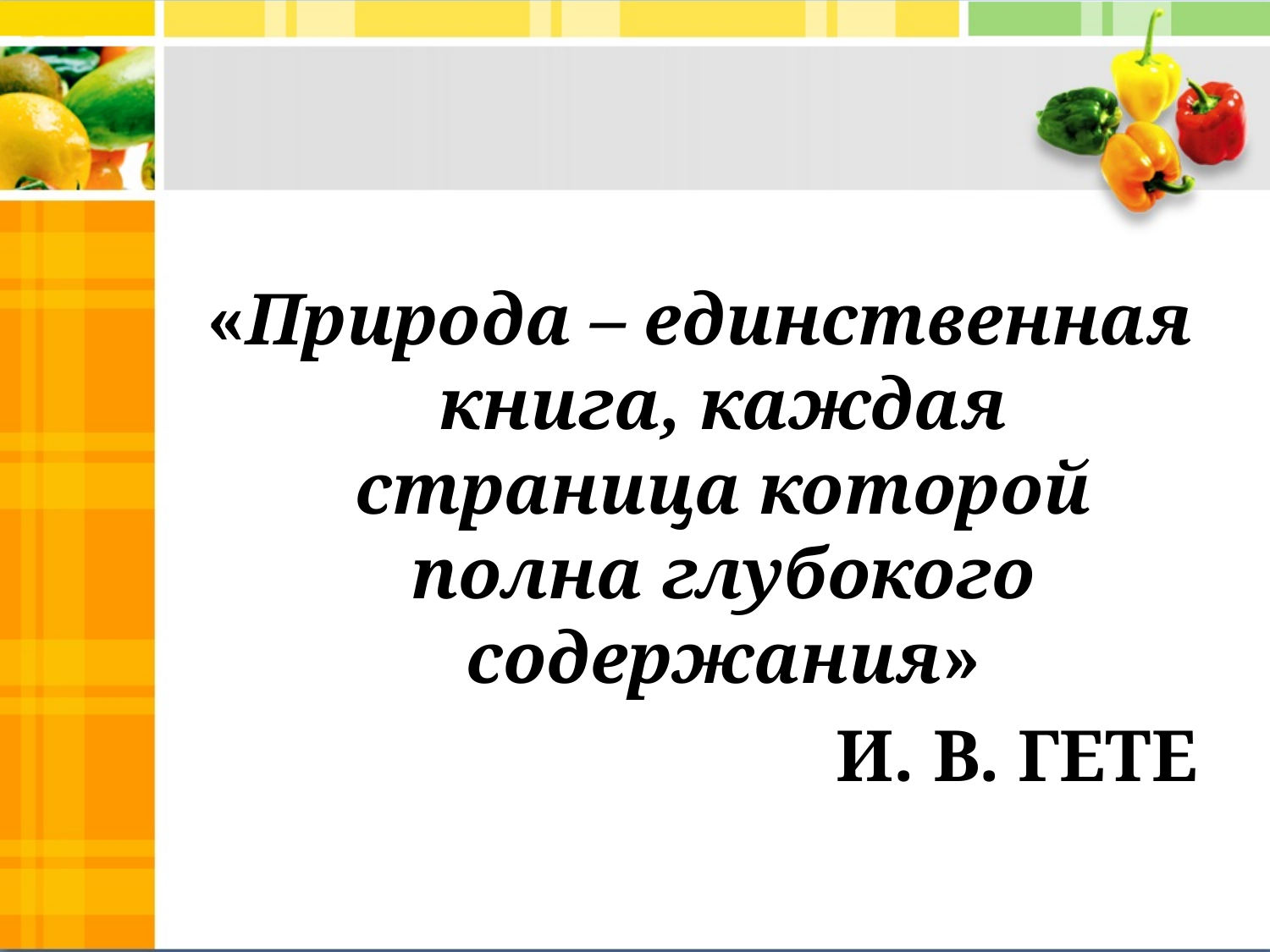

«Природа – единственная книга, каждая страница которой полна глубокого содержания»
 И. В. ГЕТЕ